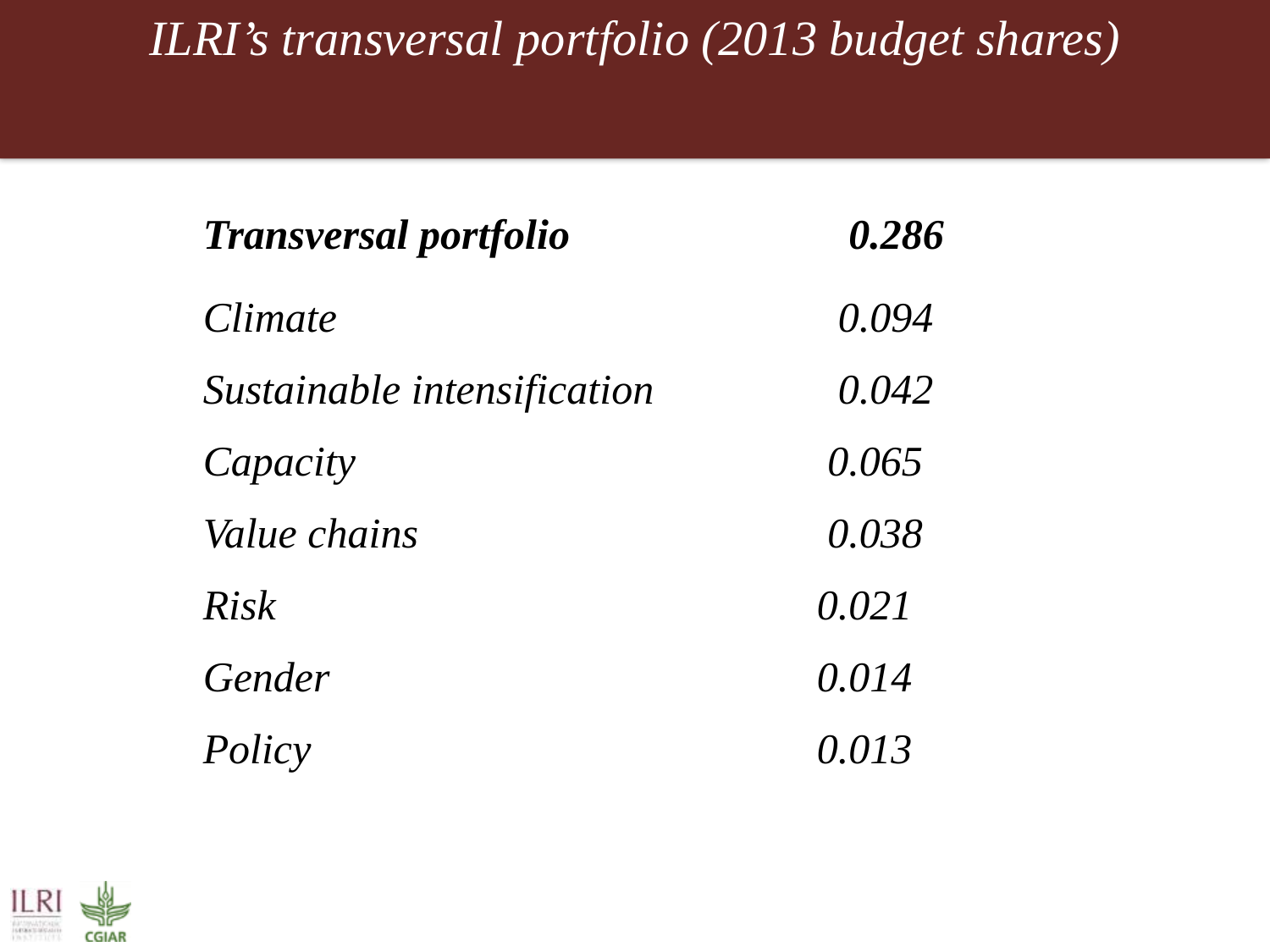

# ILRI’s transversal portfolio (2013 budget shares)
Transversal portfolio	     		 0.286
Climate		  		0.094
Sustainable intensification	            0.042
Capacity		    	           0.065
Value chains	 		           0.038
Risk				          0.021
Gender			          0.014
Policy				          0.013